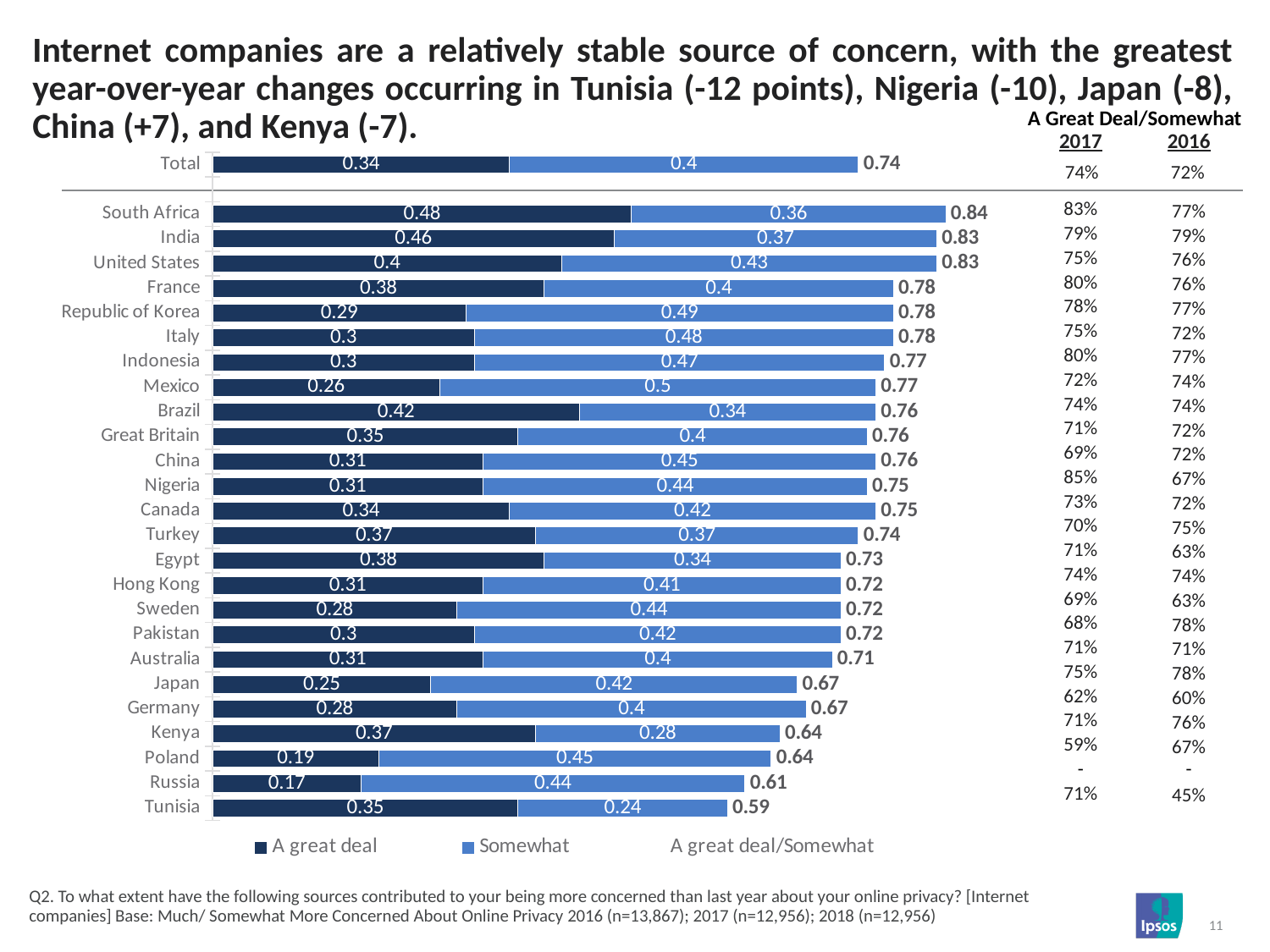

# Internet companies are a relatively stable source of concern, with the greatest year-over-year changes occurring in Tunisia (-12 points), Nigeria (-10), Japan (-8), China (+7), and Kenya (-7).
| A Great Deal/Somewhat |  |
| --- | --- |
| 2017 | 2016 |

### Chart

| Category | A great deal | Somewhat | A great deal/Somewhat |
|---|---|---|---|
| Total | 0.34 | 0.4 | 0.74 |
|  | None | None | None |
| South Africa | 0.48 | 0.36 | 0.84 |
| India | 0.46 | 0.37 | 0.83 |
| United States | 0.4 | 0.43 | 0.83 |
| France | 0.38 | 0.4 | 0.78 |
| Republic of Korea | 0.29 | 0.49 | 0.78 |
| Italy | 0.3 | 0.48 | 0.78 |
| Indonesia | 0.3 | 0.47 | 0.77 |
| Mexico | 0.26 | 0.5 | 0.77 |
| Brazil | 0.42 | 0.34 | 0.76 |
| Great Britain | 0.35 | 0.4 | 0.76 |
| China | 0.31 | 0.45 | 0.76 |
| Nigeria | 0.31 | 0.44 | 0.75 |
| Canada | 0.34 | 0.42 | 0.75 |
| Turkey | 0.37 | 0.37 | 0.74 |
| Egypt | 0.38 | 0.34 | 0.73 |
| Hong Kong | 0.31 | 0.41 | 0.72 |
| Sweden | 0.28 | 0.44 | 0.72 |
| Pakistan | 0.3 | 0.42 | 0.72 |
| Australia | 0.31 | 0.4 | 0.71 |
| Japan | 0.25 | 0.42 | 0.67 |
| Germany | 0.28 | 0.4 | 0.67 |
| Kenya | 0.37 | 0.28 | 0.64 |
| Poland | 0.19 | 0.45 | 0.64 |
| Russia | 0.17 | 0.44 | 0.61 |
| Tunisia | 0.35 | 0.24 | 0.59 |
74%
72%
| 83% | 77% |
| --- | --- |
| 79% | 79% |
| 75% | 76% |
| 80% | 76% |
| 78% | 77% |
| 75% | 72% |
| 80% | 77% |
| 72% | 74% |
| 74% | 74% |
| 71% | 72% |
| 69% | 72% |
| 85% | 67% |
| 73% | 72% |
| 70% | 75% |
| 71% | 63% |
| 74% | 74% |
| 69% | 63% |
| 68% | 78% |
| 71% | 71% |
| 75% | 78% |
| 62% | 60% |
| 71% | 76% |
| 59% | 67% |
| - | - |
| 71% | 45% |
Q2. To what extent have the following sources contributed to your being more concerned than last year about your online privacy? [Internet companies] Base: Much/ Somewhat More Concerned About Online Privacy 2016 (n=13,867); 2017 (n=12,956); 2018 (n=12,956)